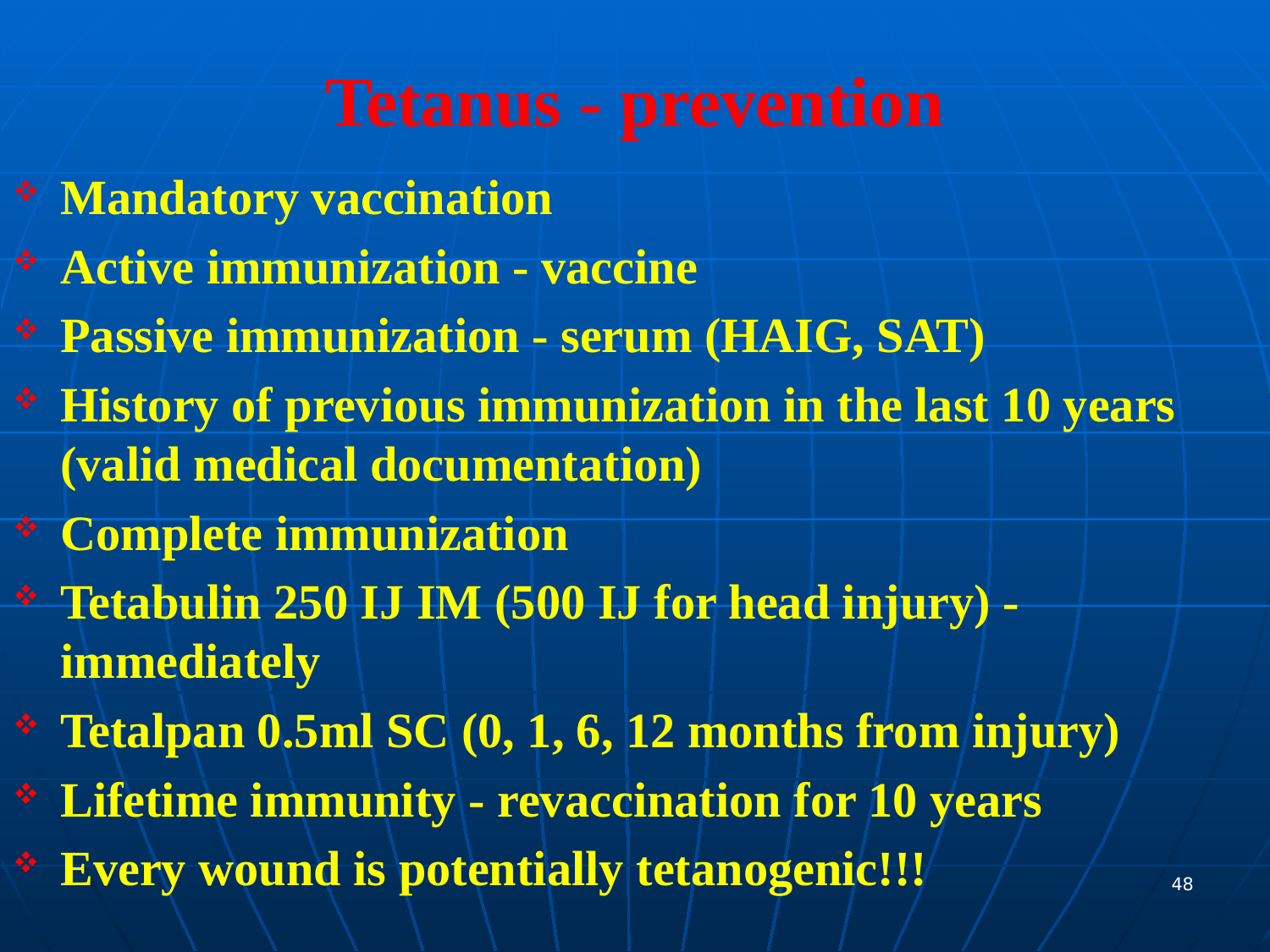

# Tetanus - prevention
Mandatory vaccination
Active immunization - vaccine
Passive immunization - serum (HAIG, SAT)
History of previous immunization in the last 10 years (valid medical documentation)
Complete immunization
Tetabulin 250 IJ IM (500 IJ for head injury) - immediately
Tetalpan 0.5ml SC (0, 1, 6, 12 months from injury)
Lifetime immunity - revaccination for 10 years
Every wound is potentially tetanogenic!!!
48